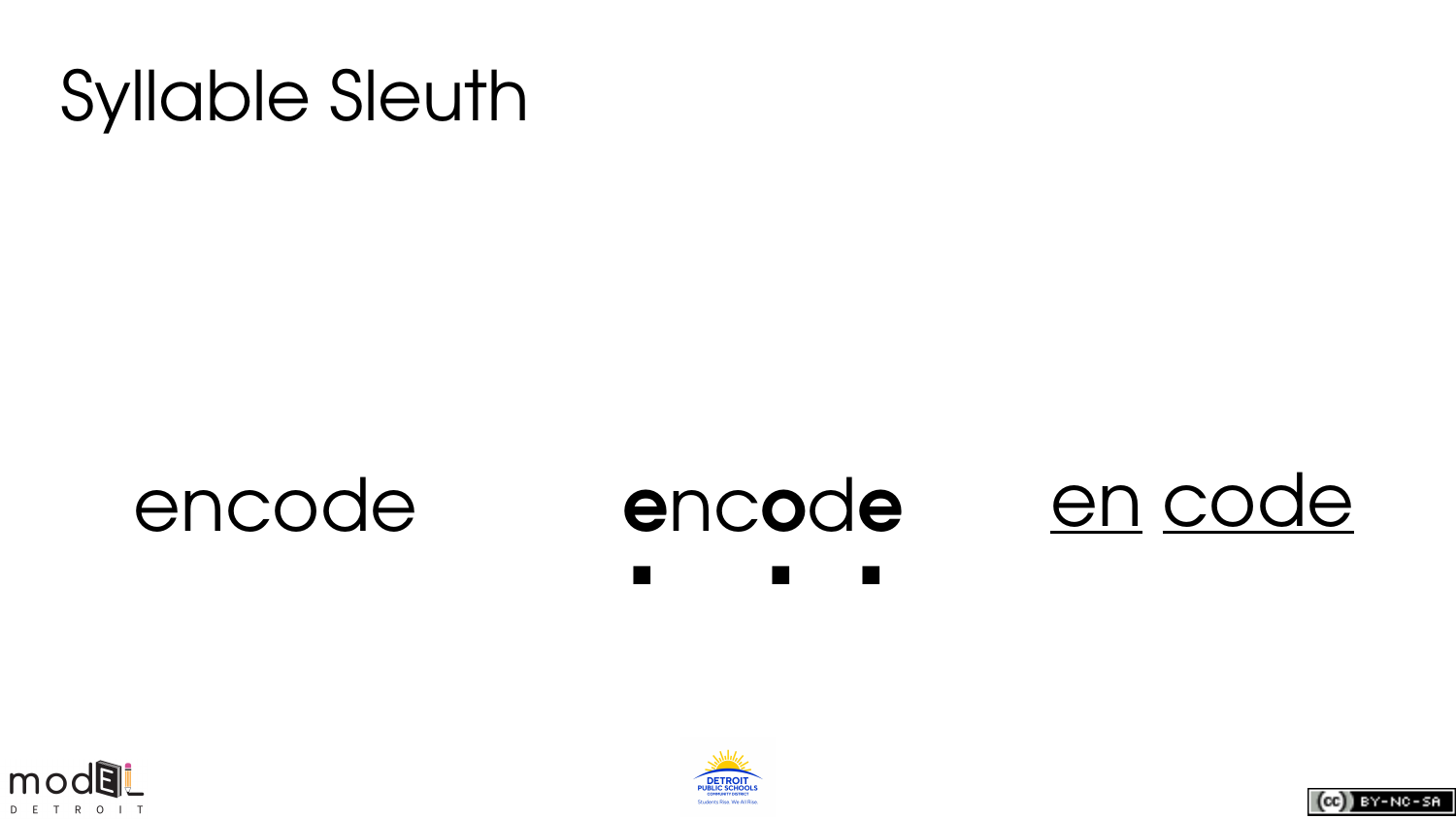

# Syllable Sleuth

en code

encode

encode

.
.
.